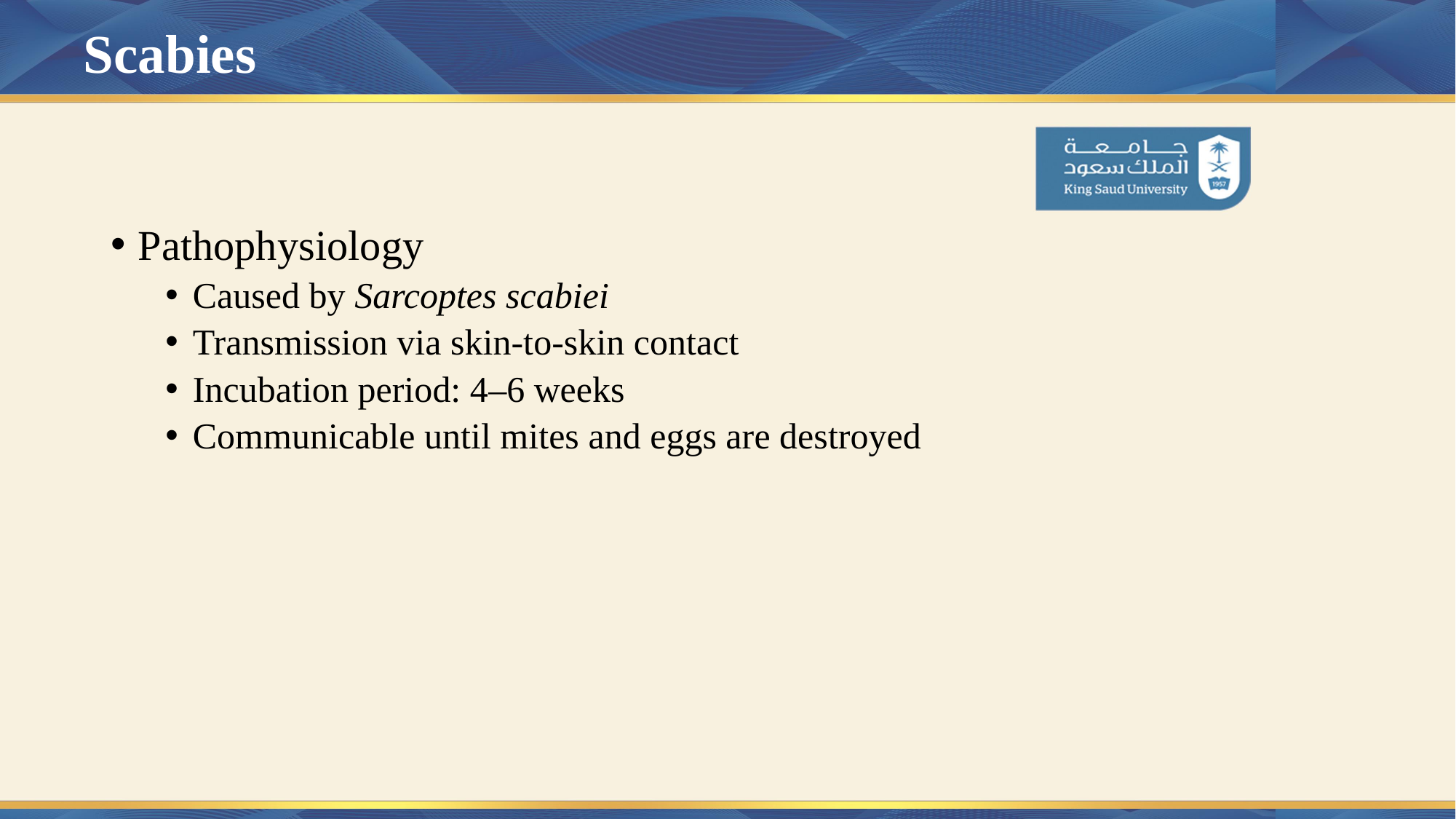

# Scabies
Pathophysiology
Caused by Sarcoptes scabiei
Transmission via skin-to-skin contact
Incubation period: 4–6 weeks
Communicable until mites and eggs are destroyed